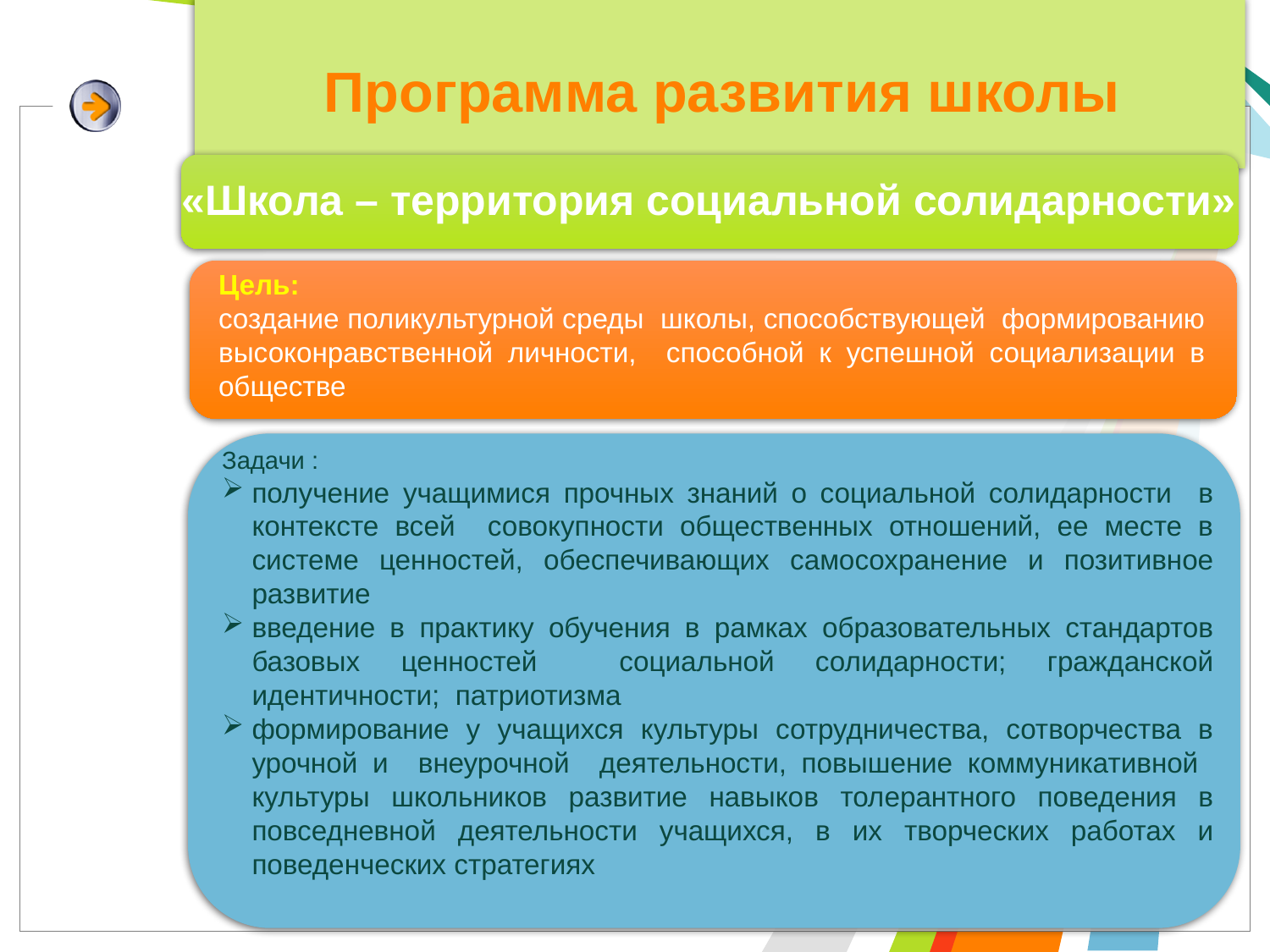

# Программа развития школы

 «Школа – территория социальной солидарности»

Цель:
создание поликультурной среды  школы, способствующей  формированию высоконравственной личности,  способной к успешной социализации в обществе

Задачи :
получение учащимися прочных знаний о социальной солидарности  в контексте всей  совокупности общественных отношений, ее месте в системе ценностей, обеспечивающих самосохранение и позитивное развитие
введение в практику обучения в рамках образовательных стандартов базовых ценностей  социальной солидарности; гражданской идентичности;  патриотизма
формирование у учащихся культуры сотрудничества, сотворчества в урочной и  внеурочной  деятельности, повышение коммуникативной  культуры школьников развитие навыков толерантного поведения в повседневной деятельности учащихся, в их творческих работах и поведенческих стратегиях